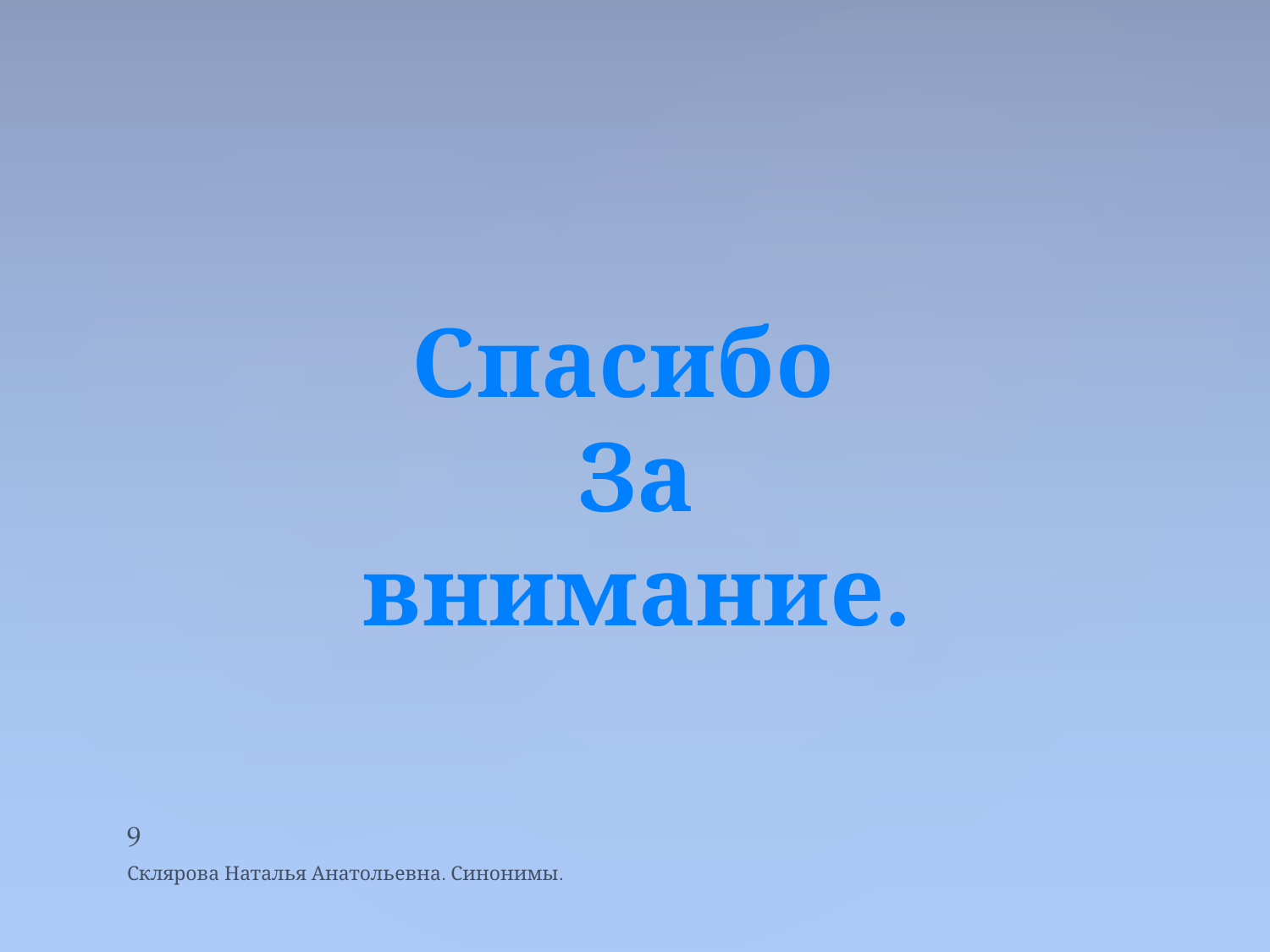

Спасибо
За
 внимание.
9
Склярова Наталья Анатольевна. Синонимы.